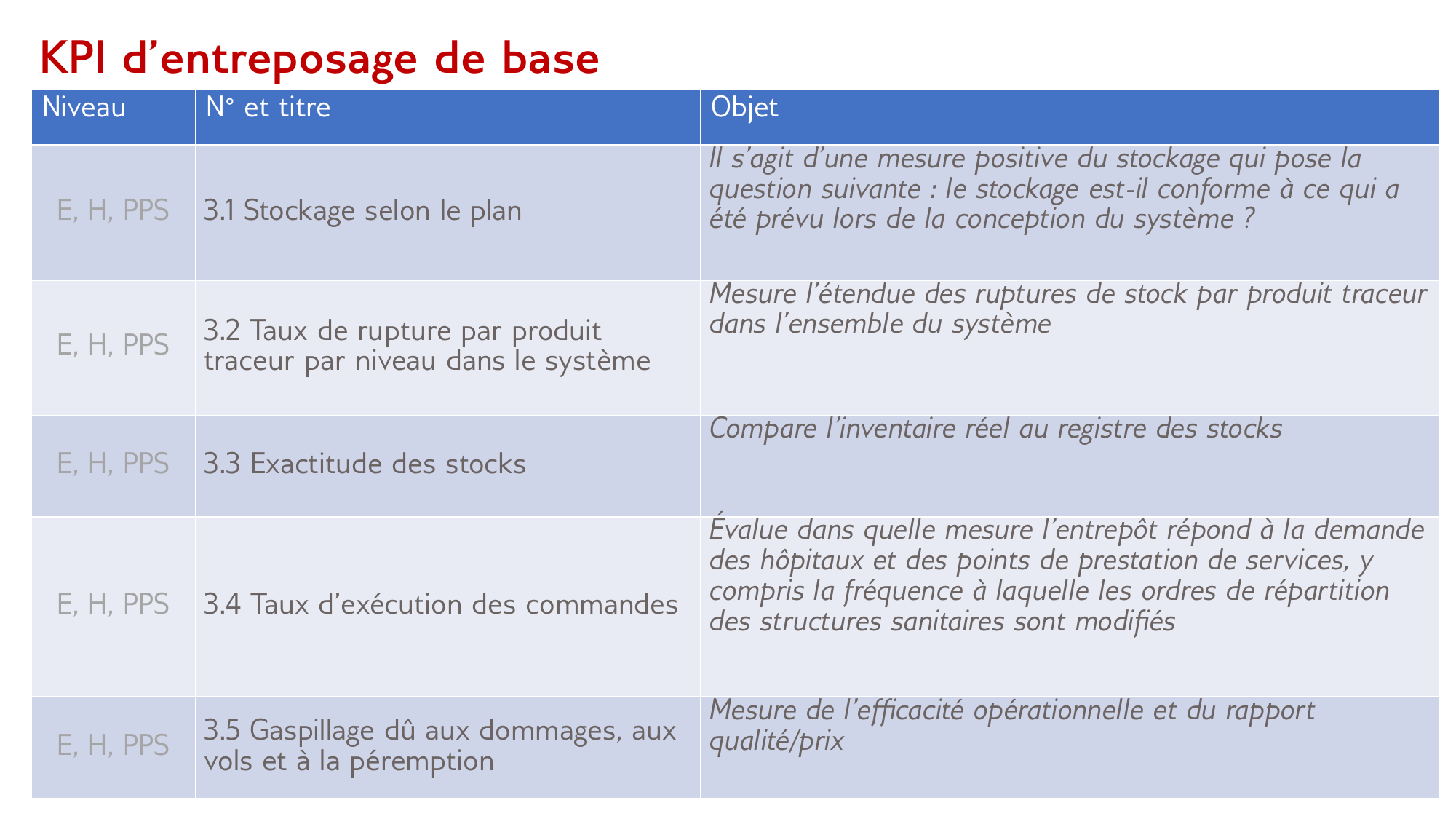

# KPI d’entreposage de base
| Niveau | N° et titre | Objet |
| --- | --- | --- |
| E, H, PPS | 3.1 Stockage selon le plan | Il s’agit d’une mesure positive du stockage qui pose la question suivante : le stockage est-il conforme à ce qui a été prévu lors de la conception du système ? |
| E, H, PPS | 3.2 Taux de rupture par produit traceur par niveau dans le système | Mesure l’étendue des ruptures de stock par produit traceur dans l’ensemble du système |
| E, H, PPS | 3.3 Exactitude des stocks | Compare l’inventaire réel au registre des stocks |
| E, H, PPS | 3.4 Taux d’exécution des commandes | Évalue dans quelle mesure l’entrepôt répond à la demande des hôpitaux et des points de prestation de services, y compris la fréquence à laquelle les ordres de répartition des structures sanitaires sont modifiés |
| E, H, PPS | 3.5 Gaspillage dû aux dommages, aux vols et à la péremption | Mesure de l’efficacité opérationnelle et du rapport qualité/prix |

6